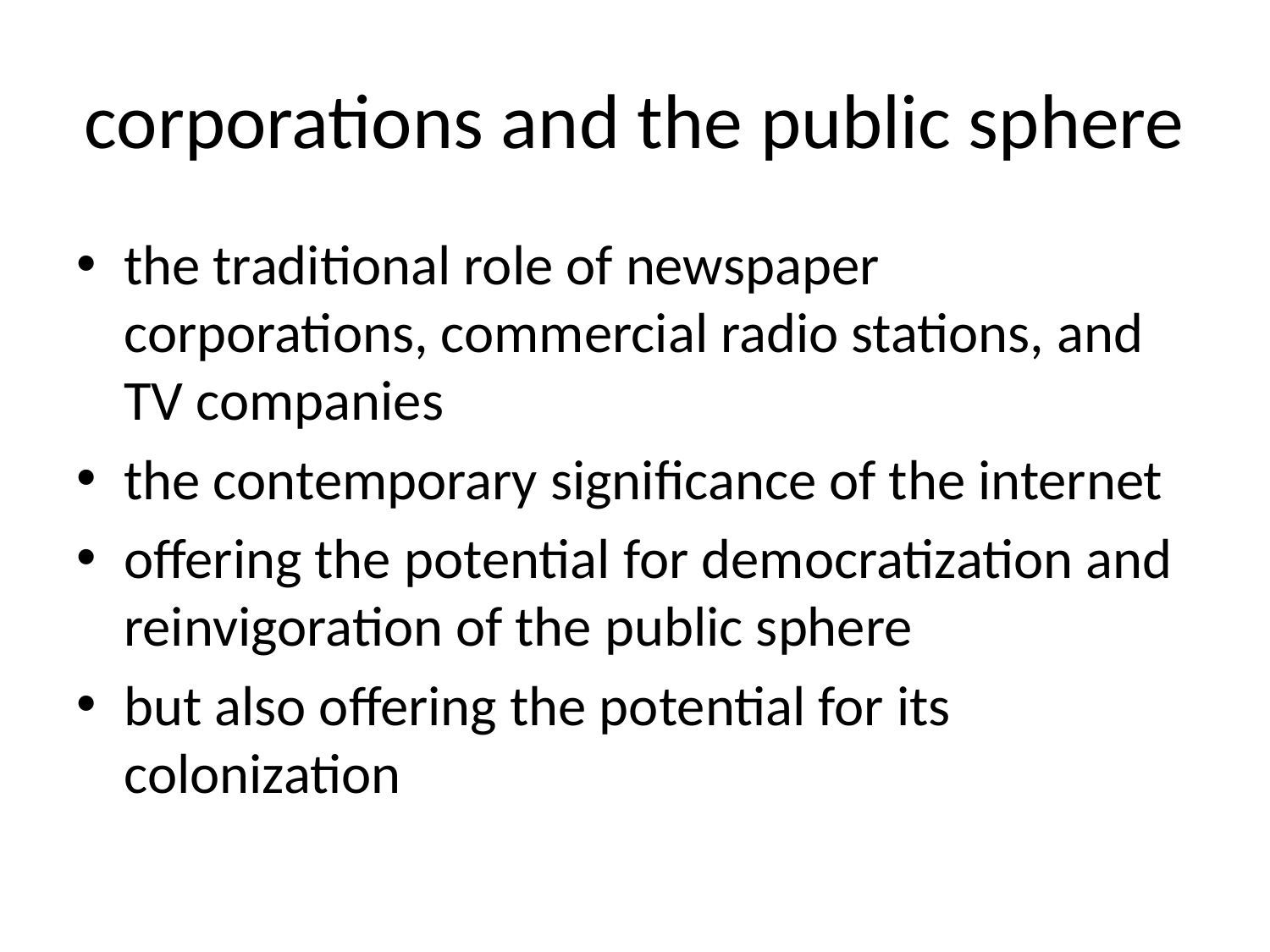

# corporations and the public sphere
the traditional role of newspaper corporations, commercial radio stations, and TV companies
the contemporary significance of the internet
offering the potential for democratization and reinvigoration of the public sphere
but also offering the potential for its colonization